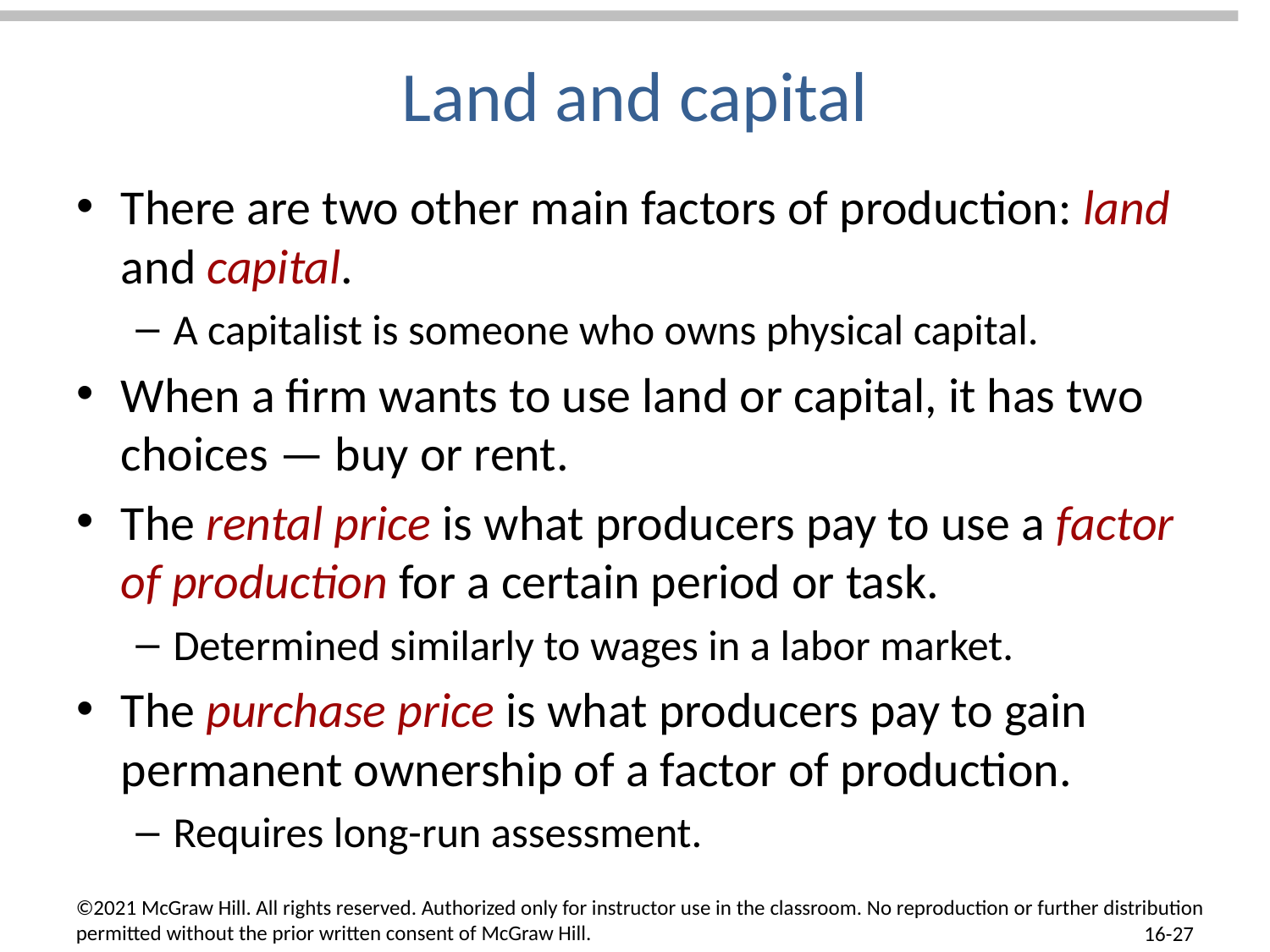

# Land and capital
There are two other main factors of production: land and capital.
A capitalist is someone who owns physical capital.
When a firm wants to use land or capital, it has two choices — buy or rent.
The rental price is what producers pay to use a factor of production for a certain period or task.
Determined similarly to wages in a labor market.
The purchase price is what producers pay to gain permanent ownership of a factor of production.
Requires long-run assessment.